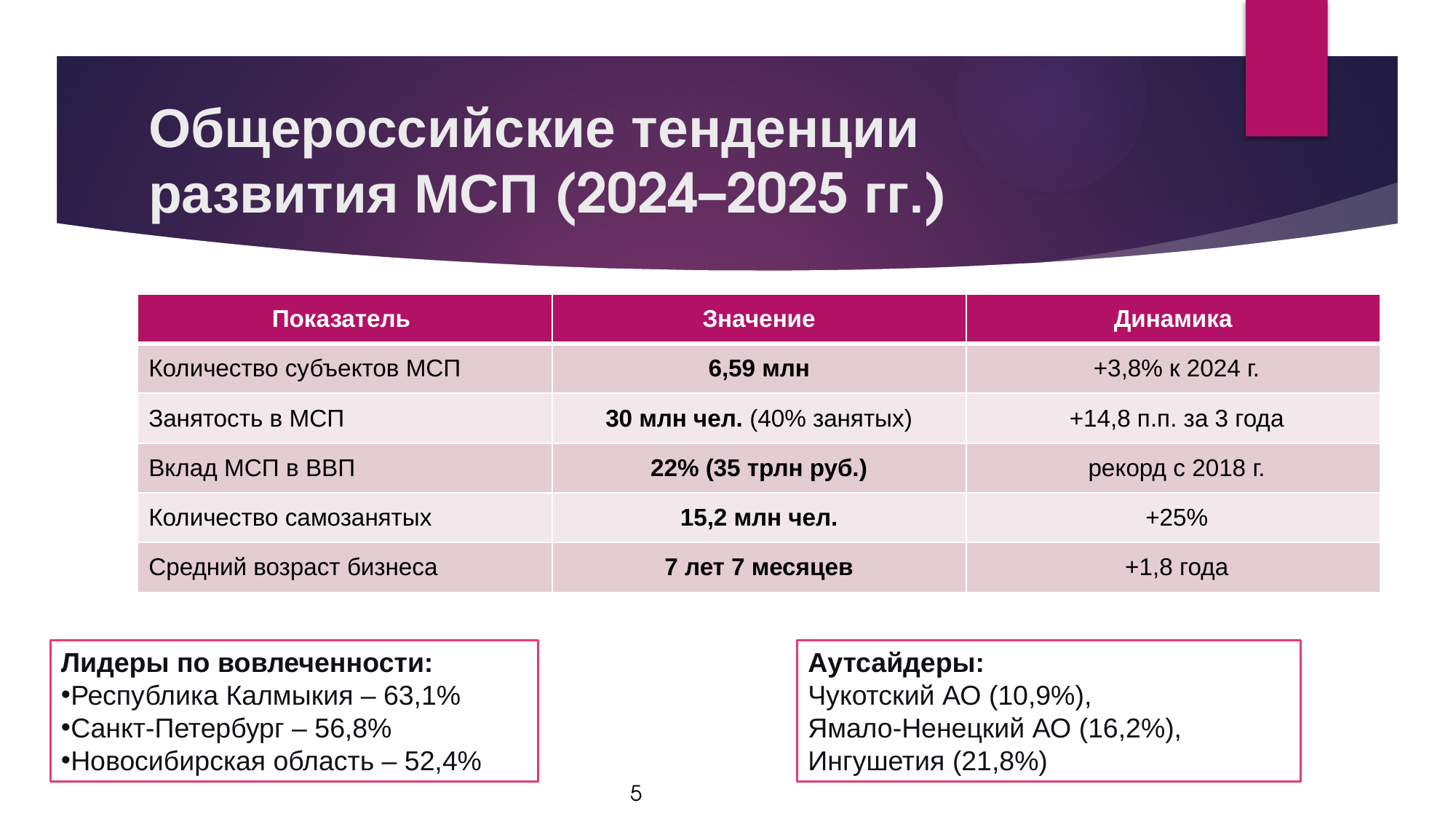

# Общероссийские тенденции развития МСП (2024–2025 гг.)
| Показатель | Значение | Динамика |
| --- | --- | --- |
| Количество субъектов МСП | 6,59 млн | +3,8% к 2024 г. |
| Занятость в МСП | 30 млн чел. (40% занятых) | +14,8 п.п. за 3 года |
| Вклад МСП в ВВП | 22% (35 трлн руб.) | рекорд с 2018 г. |
| Количество самозанятых | 15,2 млн чел. | +25% |
| Средний возраст бизнеса | 7 лет 7 месяцев | +1,8 года |
Лидеры по вовлеченности:
Республика Калмыкия – 63,1%
Санкт-Петербург – 56,8%
Новосибирская область – 52,4%
Аутсайдеры:
Чукотский АО (10,9%),
Ямало-Ненецкий АО (16,2%), Ингушетия (21,8%)
5